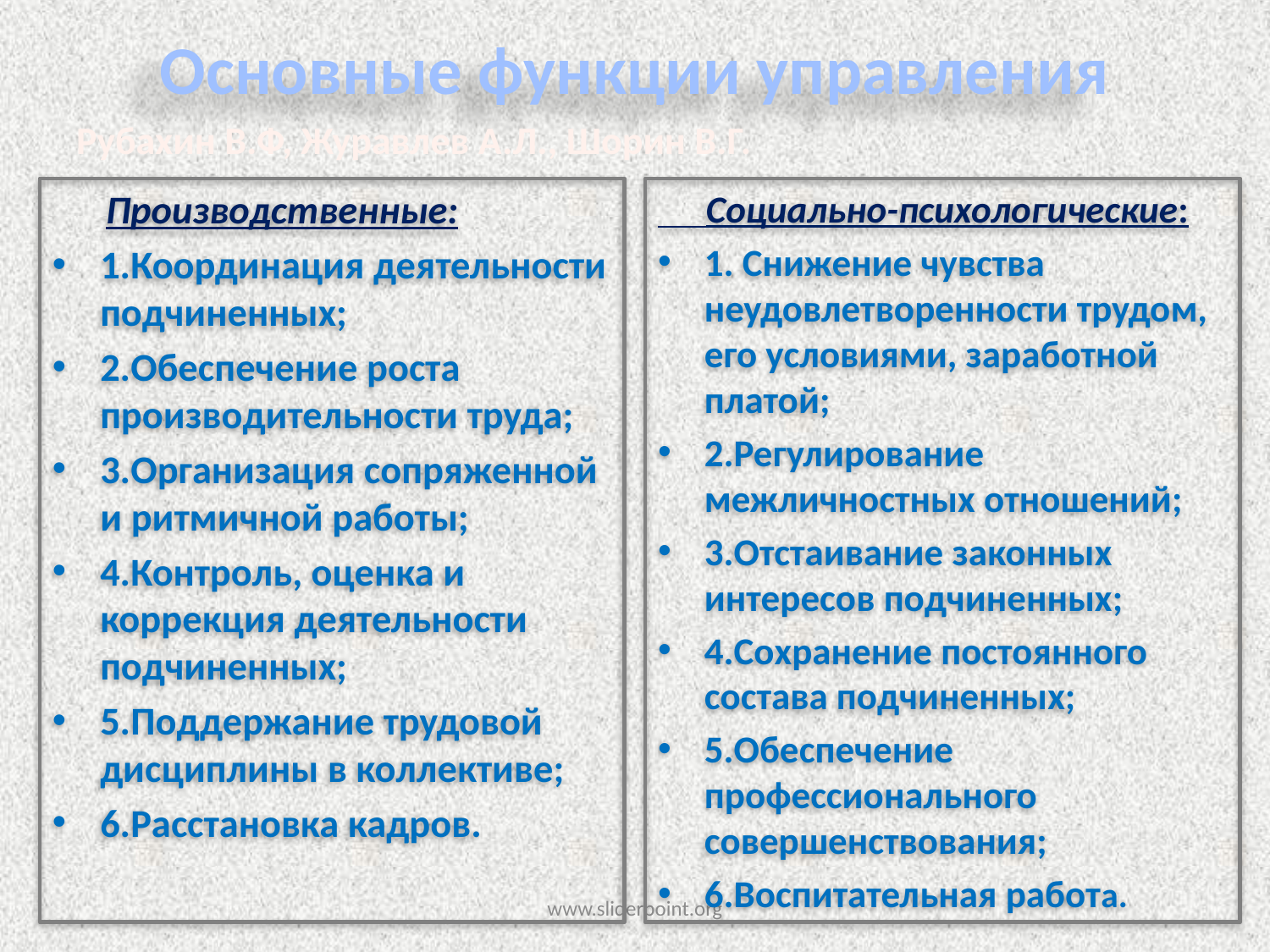

# Основные функции управления
Рубахин В.Ф, Журавлев А.Л., Шорин В.Г.
      Производственные:
1.Координация деятельности подчиненных;
2.Обеспечение роста производительности труда;
3.Организация сопряженной и ритмичной работы;
4.Контроль, оценка и коррекция деятельности подчиненных;
5.Поддержание трудовой дисциплины в коллективе;
6.Расстановка кадров.

      Социально-психологические:
1. Снижение чувства неудовлетворенности трудом, его условиями, заработной платой;
2.Регулирование межличностных отношений;
3.Отстаивание законных интересов подчиненных;
4.Сохранение постоянного состава подчиненных;
5.Обеспечение профессионального совершенствования;
6.Воспитательная работа.

www.sliderpoint.org